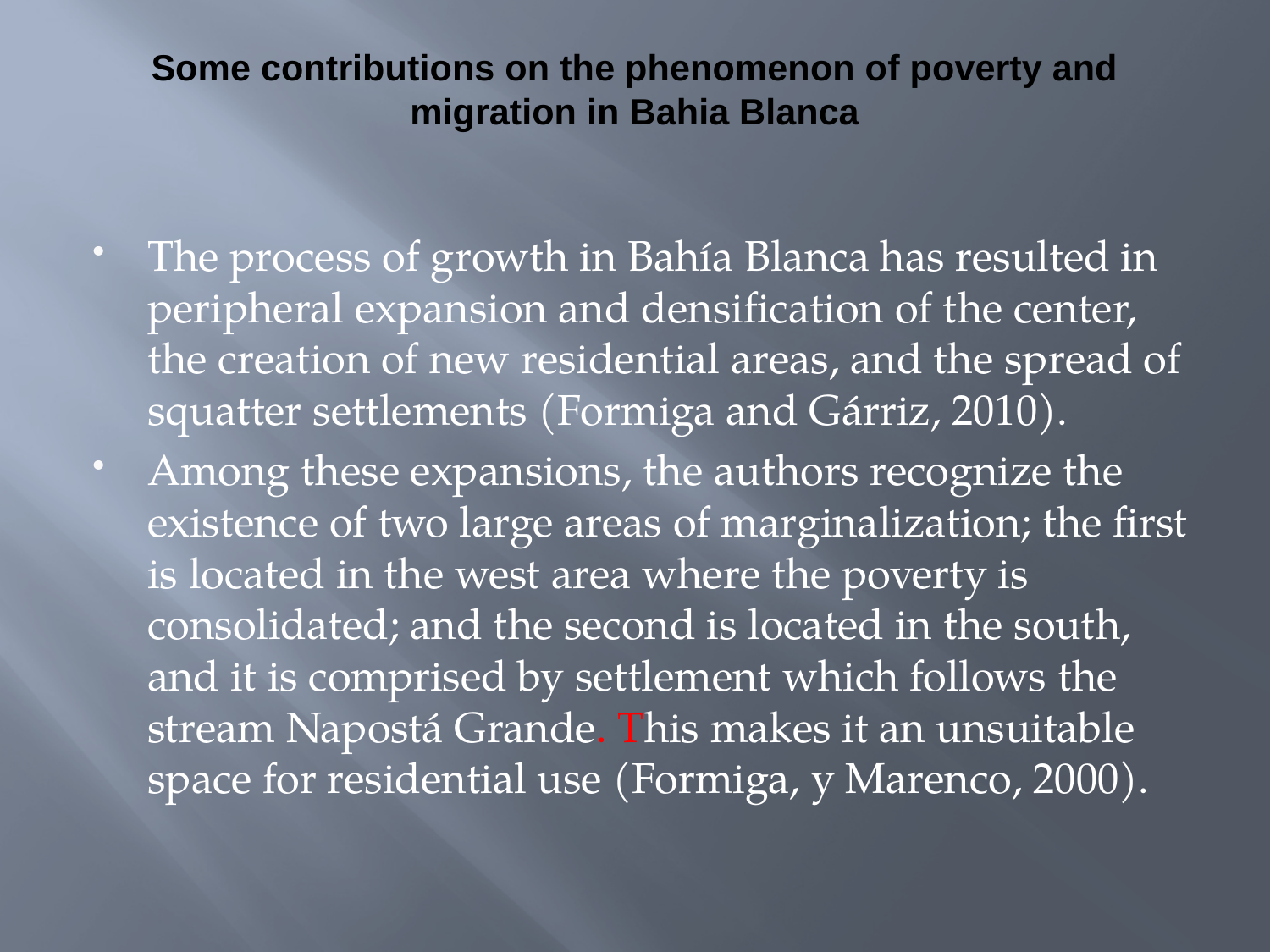

# Some contributions on the phenomenon of poverty and migration in Bahia Blanca
The process of growth in Bahía Blanca has resulted in peripheral expansion and densification of the center, the creation of new residential areas, and the spread of squatter settlements (Formiga and Gárriz, 2010).
Among these expansions, the authors recognize the existence of two large areas of marginalization; the first is located in the west area where the poverty is consolidated; and the second is located in the south, and it is comprised by settlement which follows the stream Napostá Grande. This makes it an unsuitable space for residential use (Formiga, y Marenco, 2000).